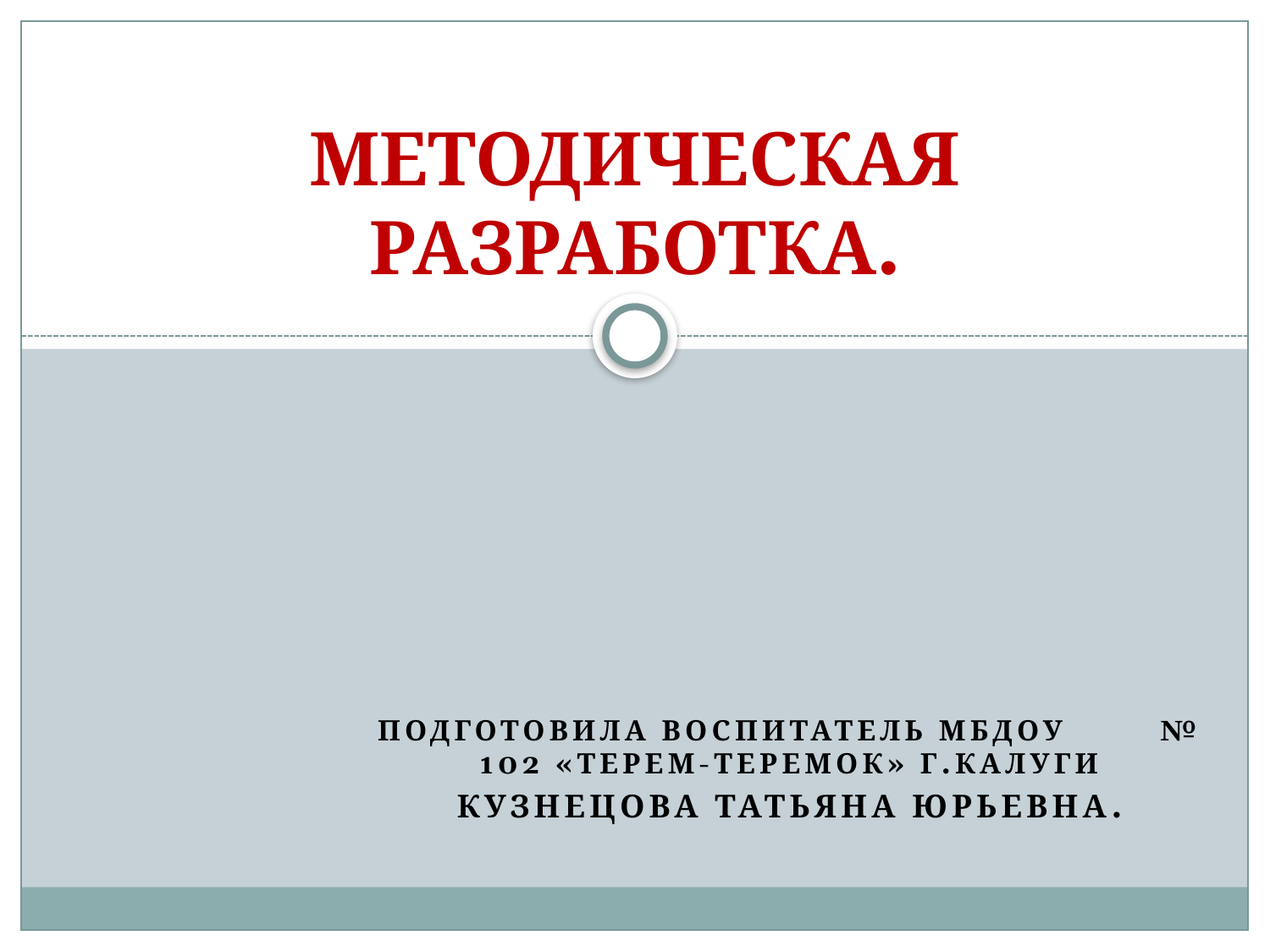

# МЕТОДИЧЕСКАЯ РАЗРАБОТКА.
ПОДГОТОВИЛА ВОСПИТАТЕЛЬ мбдоу        № 102 «Терем-теремок» г.калуги
Кузнецова татьяна юрьевна.